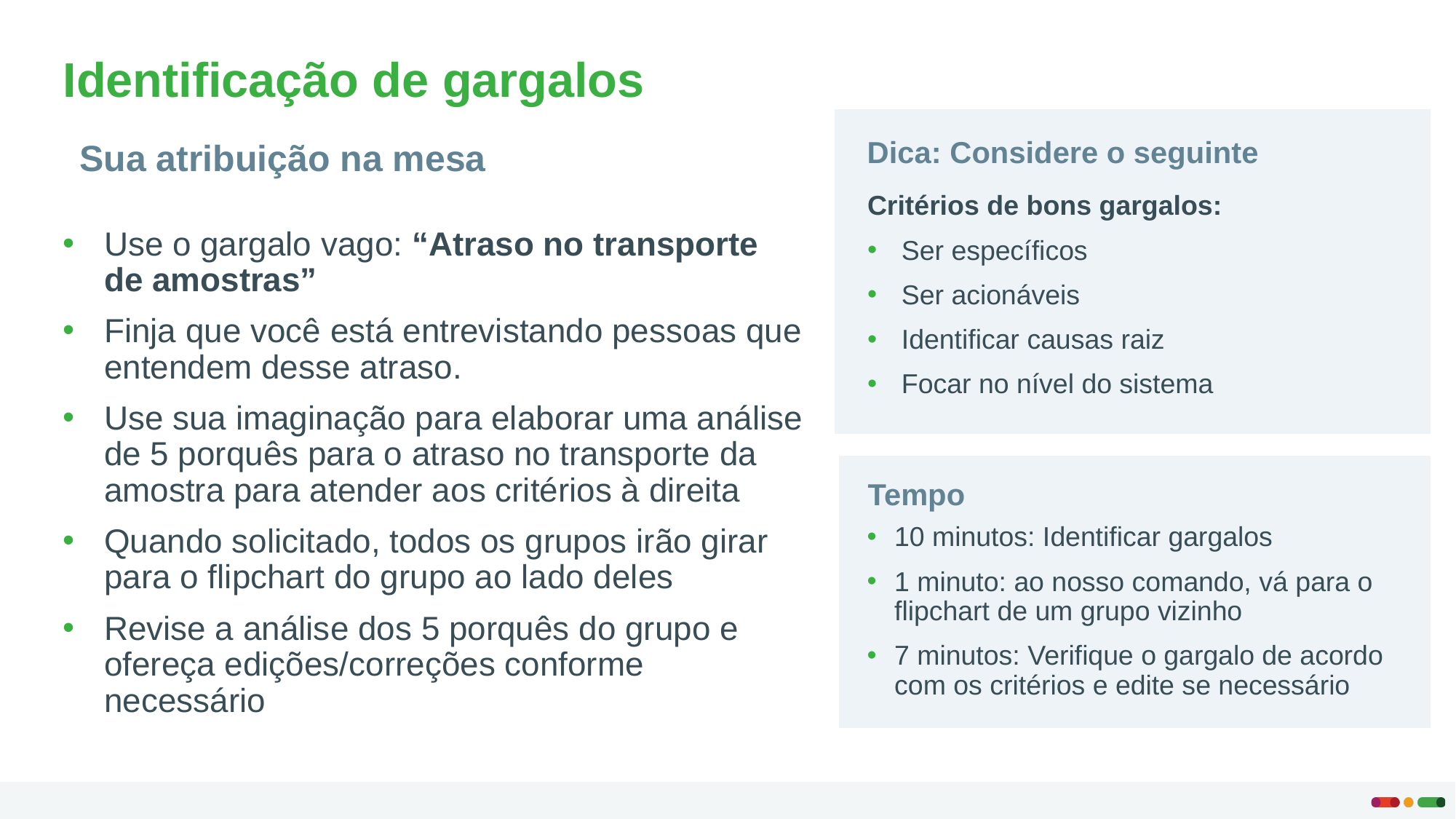

Identificação de gargalos
Dica: Considere o seguinte

Sua atribuição na mesa
Critérios de bons gargalos:
Ser específicos
Ser acionáveis
Identificar causas raiz
Focar no nível do sistema

Use o gargalo vago: “Atraso no transporte de amostras”
Finja que você está entrevistando pessoas que entendem desse atraso.
Use sua imaginação para elaborar uma análise de 5 porquês para o atraso no transporte da amostra para atender aos critérios à direita
Quando solicitado, todos os grupos irão girar para o flipchart do grupo ao lado deles
Revise a análise dos 5 porquês do grupo e ofereça edições/correções conforme necessário

Tempo
10 minutos: Identificar gargalos
1 minuto: ao nosso comando, vá para o flipchart de um grupo vizinho
7 minutos: Verifique o gargalo de acordo com os critérios e edite se necessário